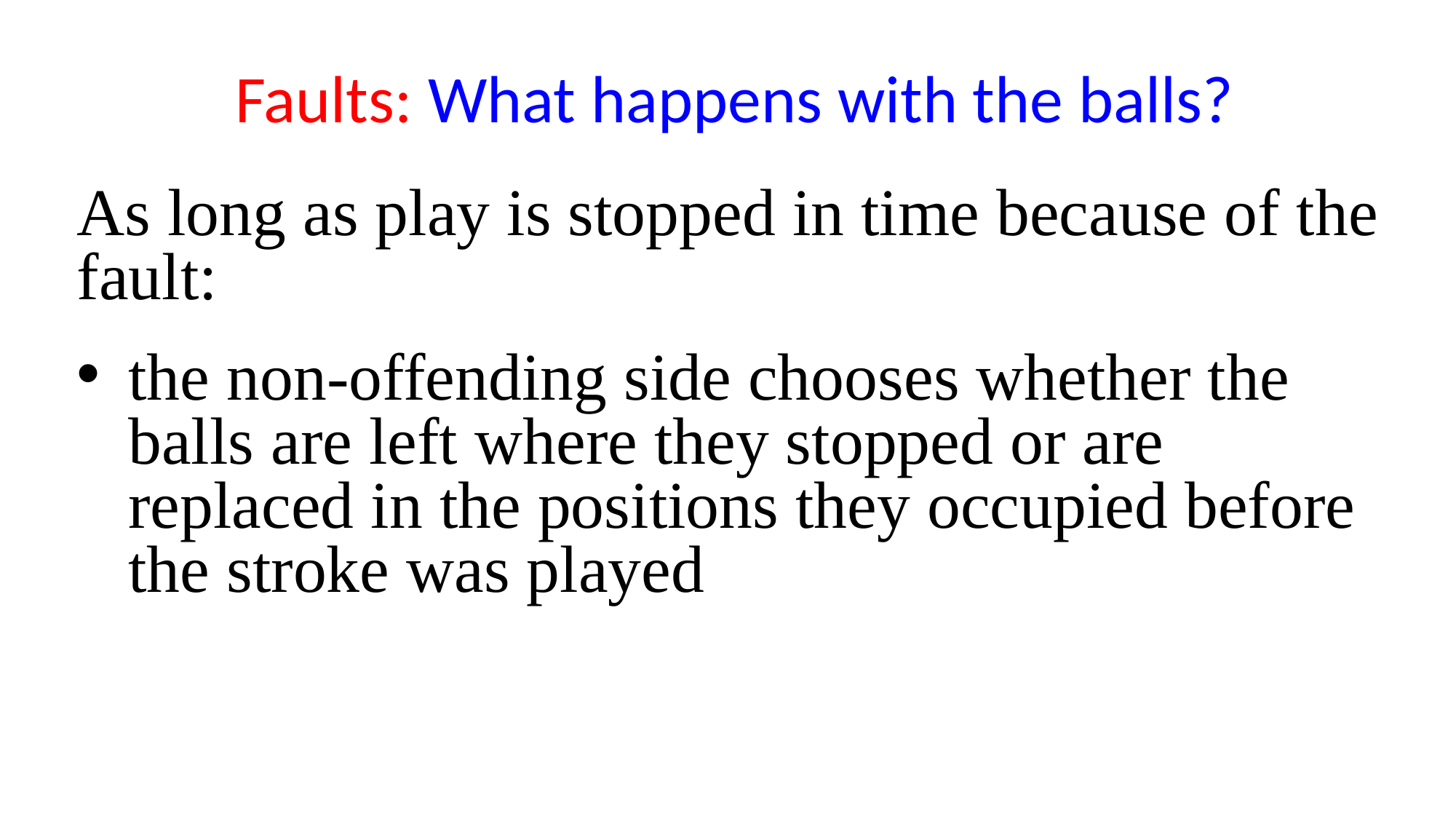

# Faults: What happens with the balls?
As long as play is stopped in time because of the fault:
the non-offending side chooses whether the balls are left where they stopped or are replaced in the positions they occupied before the stroke was played